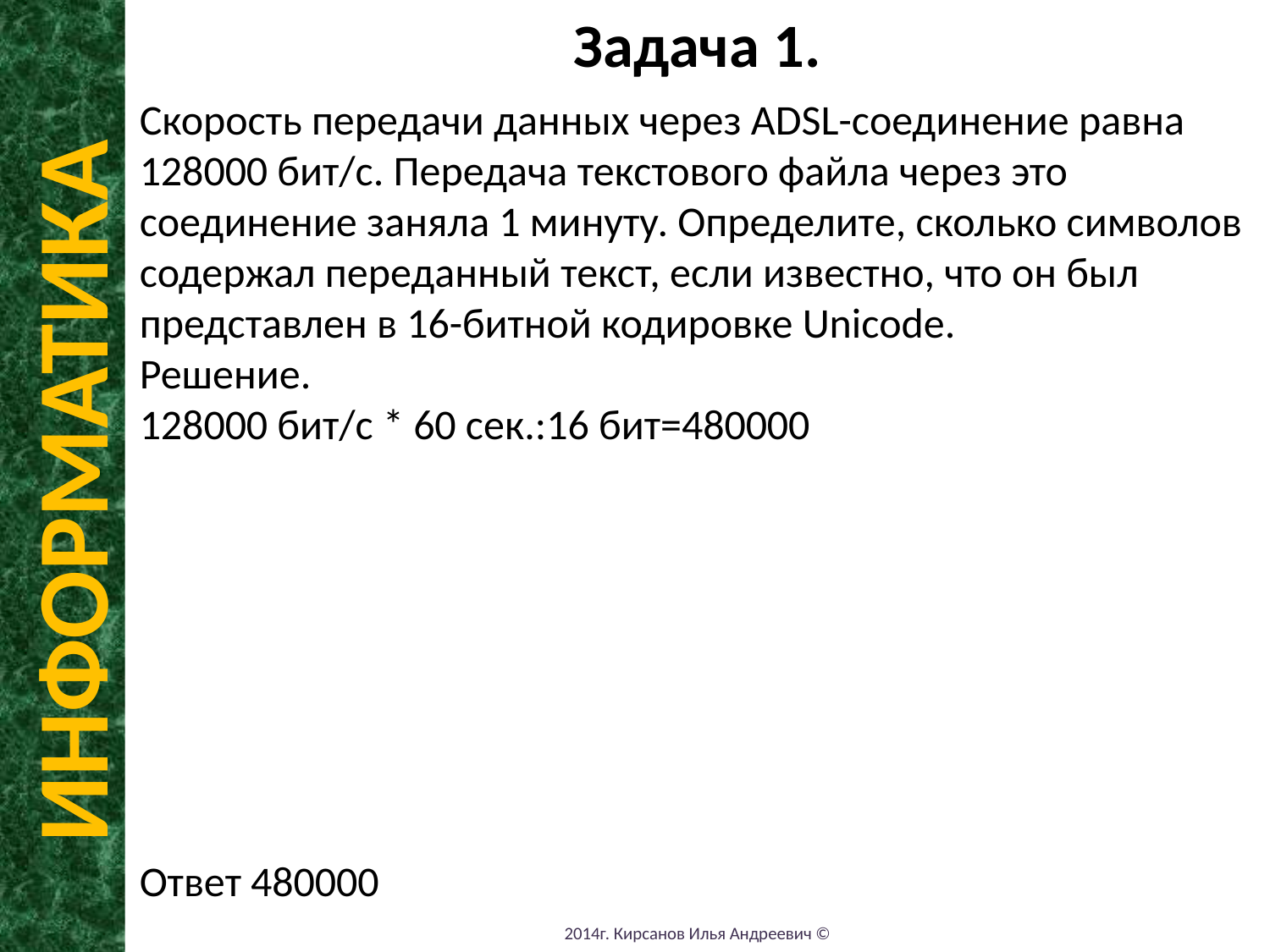

Задача 1.

Скорость передачи данных через ADSL-соединение равна 128000 бит/с. Передача текстового файла через это соединение заняла 1 минуту. Определите, сколько символов содержал переданный текст, если известно, что он был представлен в 16-битной кодировке Unicode.
Решение.
128000 бит/с * 60 сек.:16 бит=480000

Ответ 480000

ИНФОРМАТИКА
2014г. Кирсанов Илья Андреевич ©